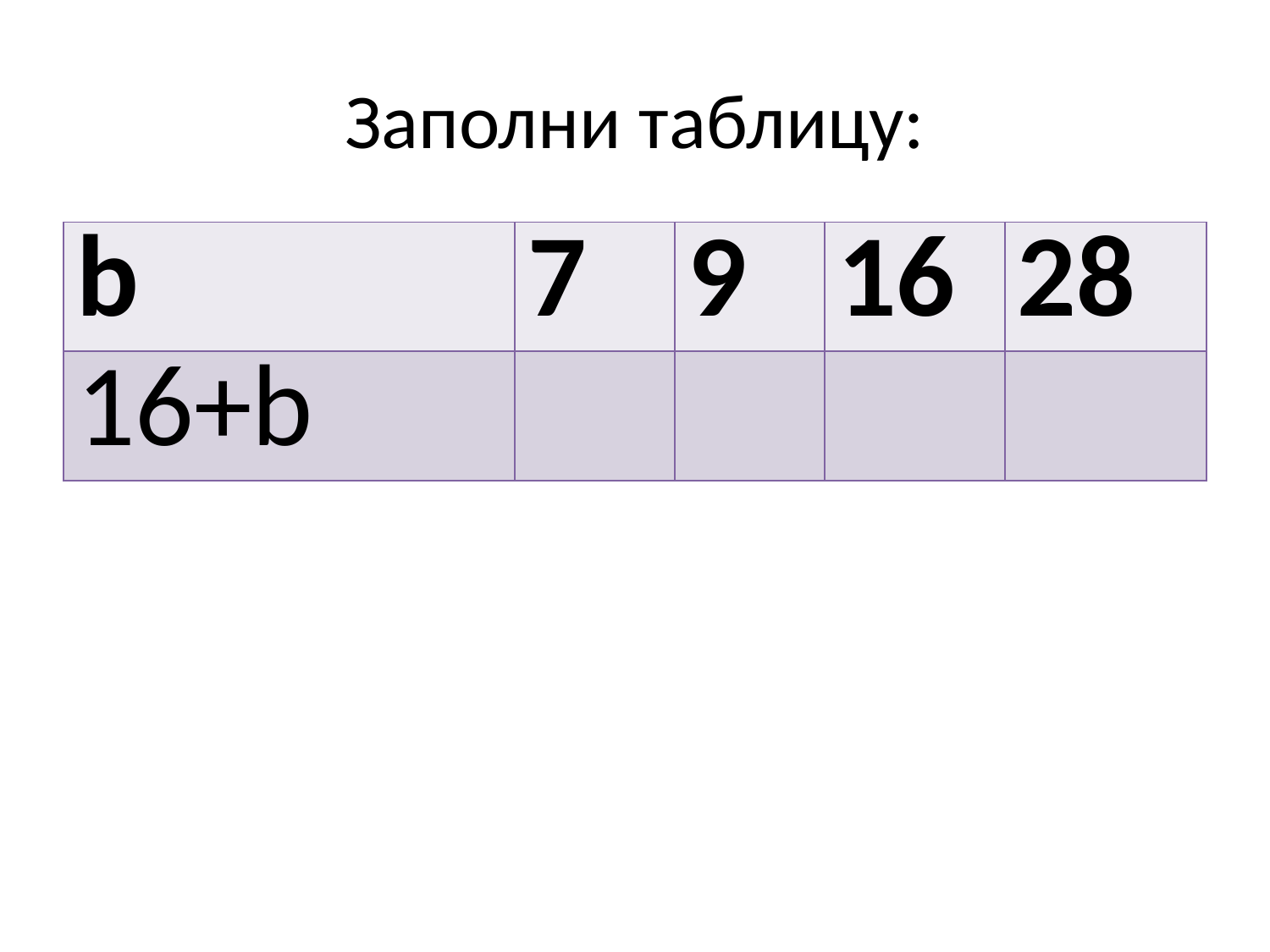

# Заполни таблицу:
| b | 7 | 9 | 16 | 28 |
| --- | --- | --- | --- | --- |
| 16+b |  |  |  |  |